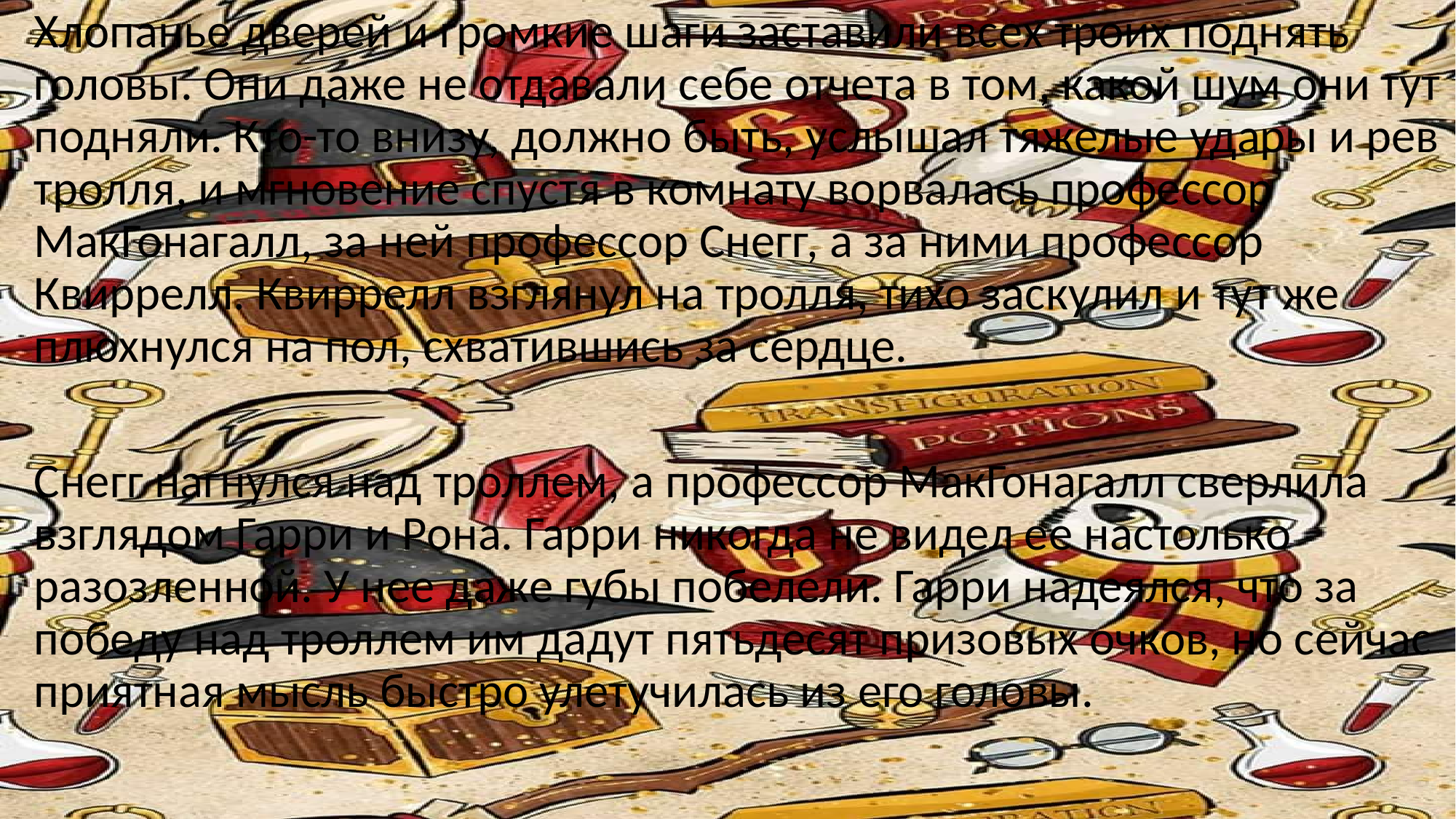

Хлопанье дверей и громкие шаги заставили всех троих поднять головы. Они даже не отдавали себе отчета в том, какой шум они тут подняли. Кто-то внизу, должно быть, услышал тяжелые удары и рев тролля, и мгновение спустя в комнату ворвалась профессор МакГонагалл, за ней профессор Снегг, а за ними профессор Квиррелл. Квиррелл взглянул на тролля, тихо заскулил и тут же плюхнулся на пол, схватившись за сердце.

Снегг нагнулся над троллем, а профессор МакГонагалл сверлила взглядом Гарри и Рона. Гарри никогда не видел ее настолько разозленной. У нее даже губы побелели. Гарри надеялся, что за победу над троллем им дадут пятьдесят призовых очков, но сейчас приятная мысль быстро улетучилась из его головы.